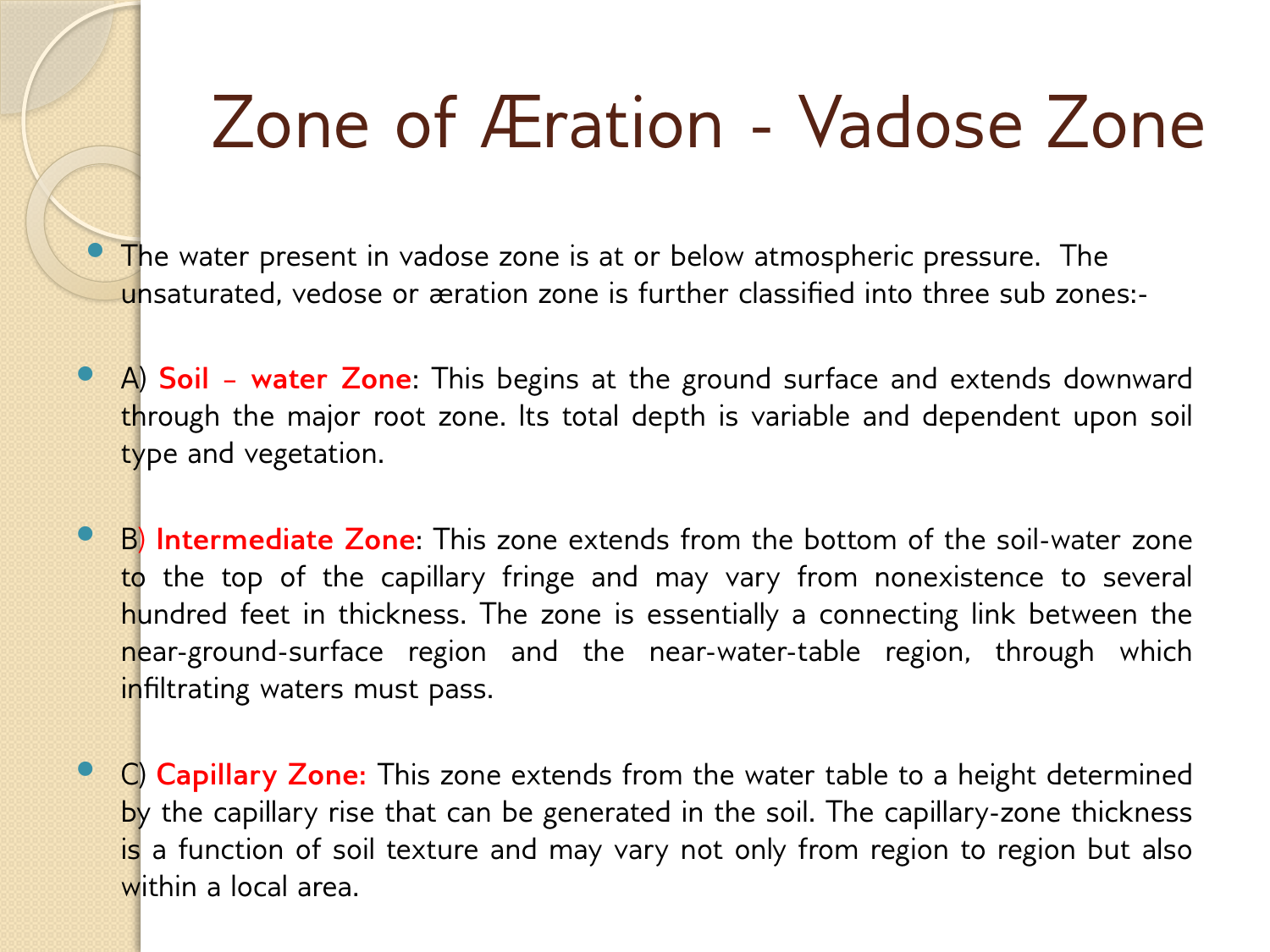

# Zone of Aeration - Vadose Zone
The water present in vadose zone is at or below atmospheric pressure.  The unsaturated, vedose or aeration zone is further classified into three sub zones:-

A) Soil – water Zone: This begins at the ground surface and extends downward through the major root zone. Its total depth is variable and dependent upon soil type and vegetation.

B) Intermediate Zone: This zone extends from the bottom of the soil-water zone to the top of the capillary fringe and may vary from nonexistence to several hundred feet in thickness. The zone is essentially a connecting link between the near-ground-surface region and the near-water-table region, through which infiltrating waters must pass.

C) Capillary Zone: This zone extends from the water table to a height determined by the capillary rise that can be generated in the soil. The capillary-zone thickness is a function of soil texture and may vary not only from region to region but also within a local area.